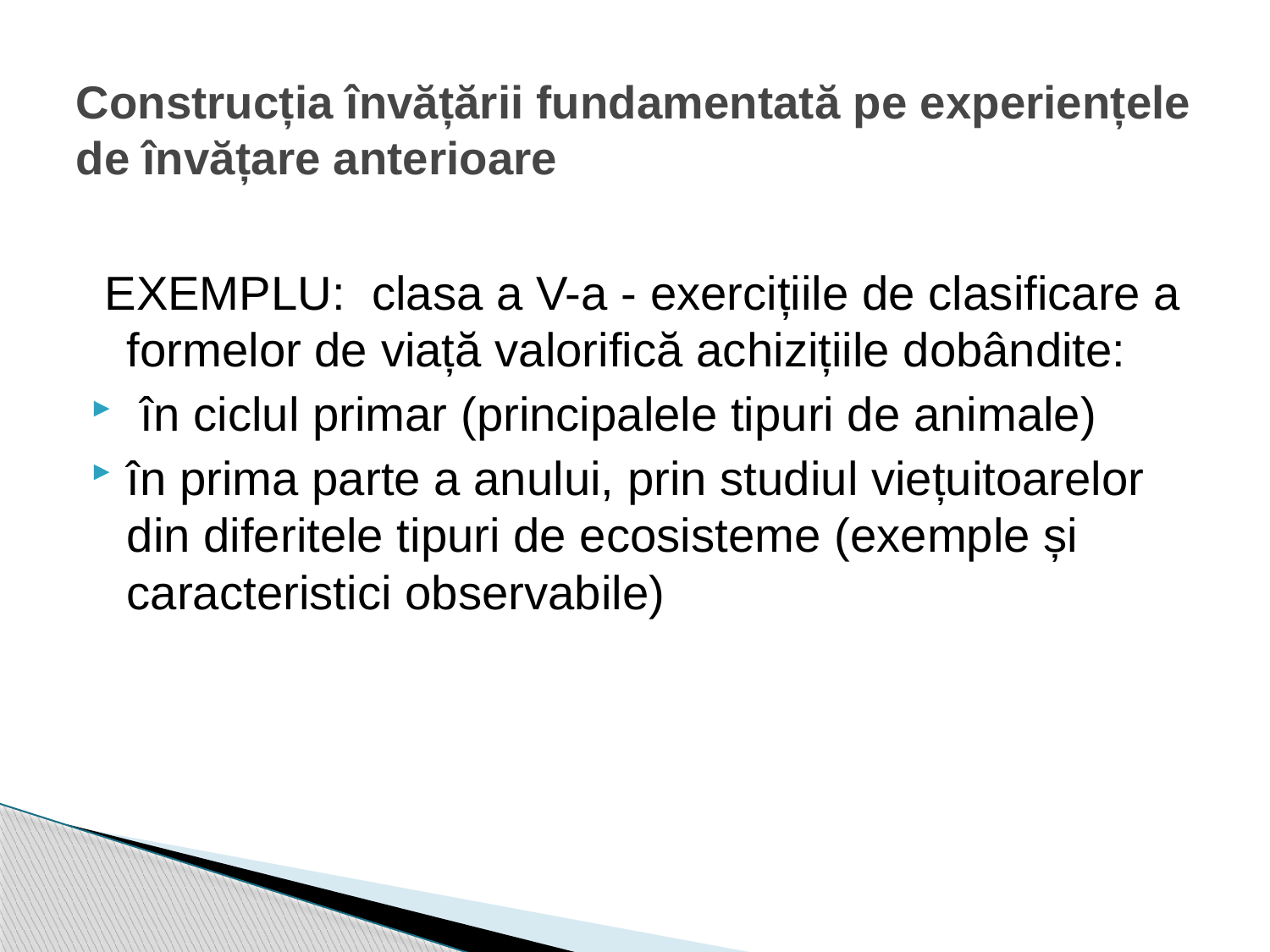

# Construcția învățării fundamentată pe experiențele de învățare anterioare
 EXEMPLU:  clasa a V-a - exercițiile de clasificare a formelor de viață valorifică achizițiile dobândite:
 în ciclul primar (principalele tipuri de animale)
în prima parte a anului, prin studiul viețuitoarelor din diferitele tipuri de ecosisteme (exemple și caracteristici observabile)